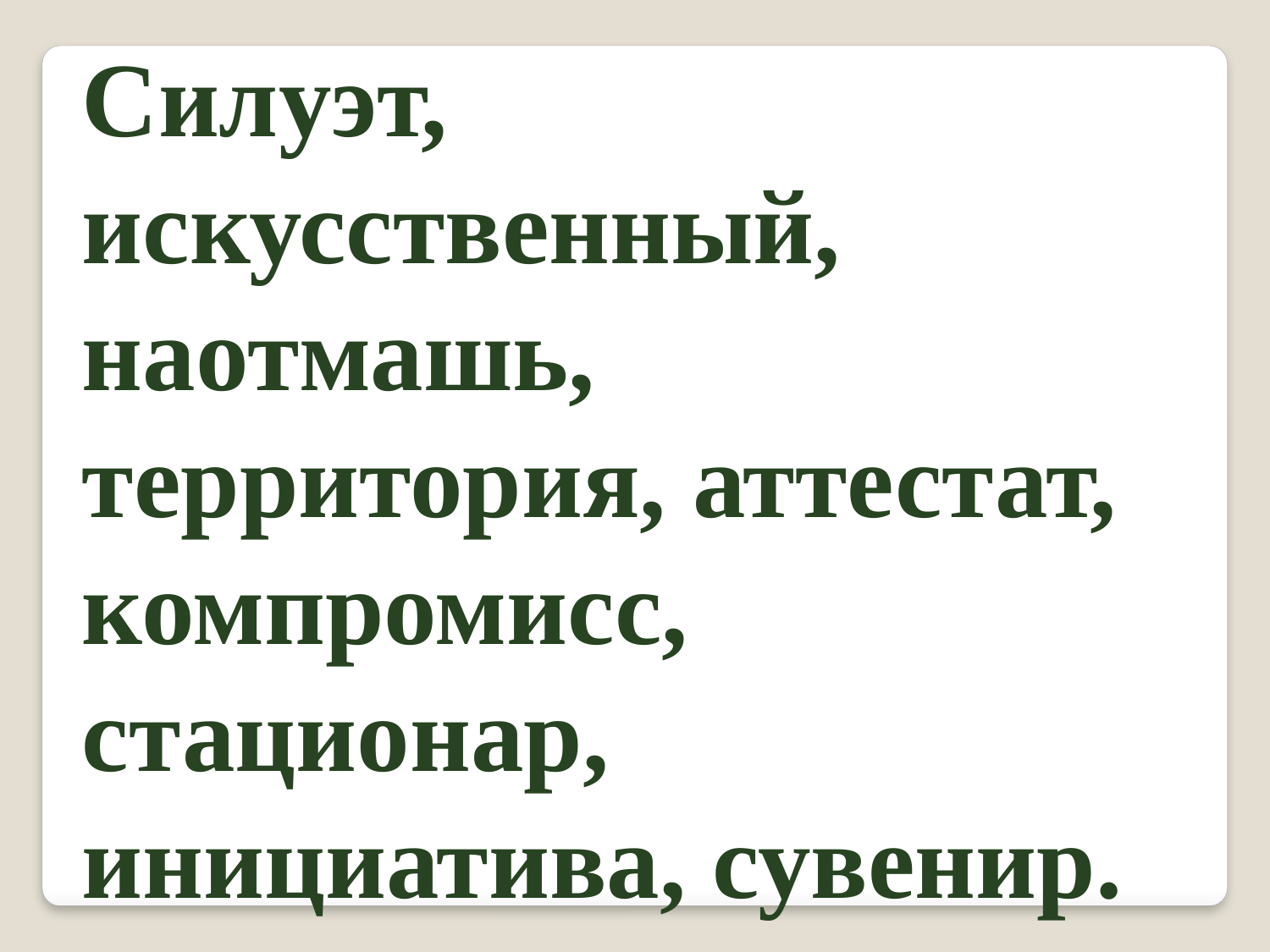

Силуэт, искусственный, наотмашь, территория, аттестат, компромисс, стационар, инициатива, сувенир.